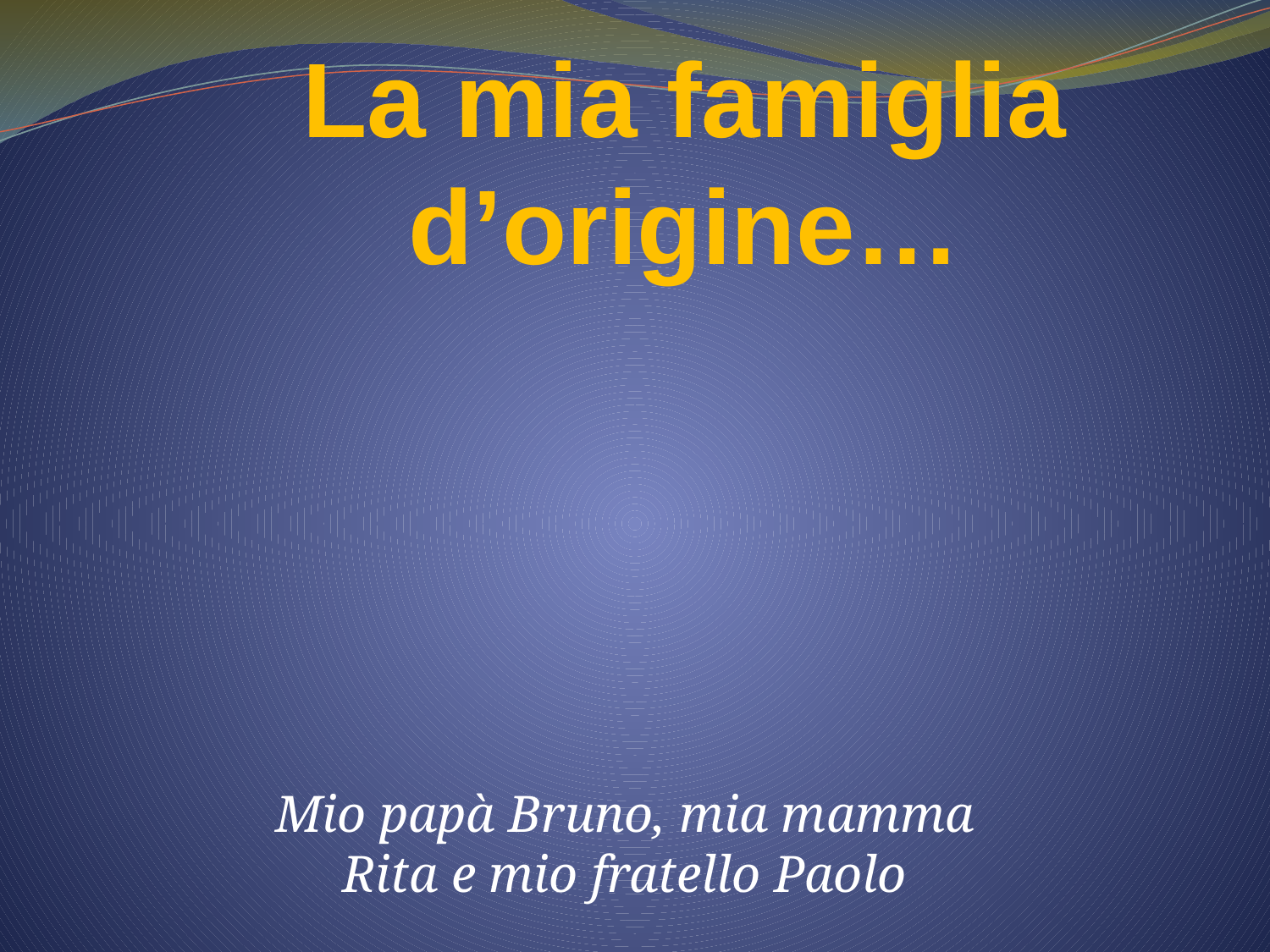

# La mia famiglia d’origine…
Mio papà Bruno, mia mamma Rita e mio fratello Paolo